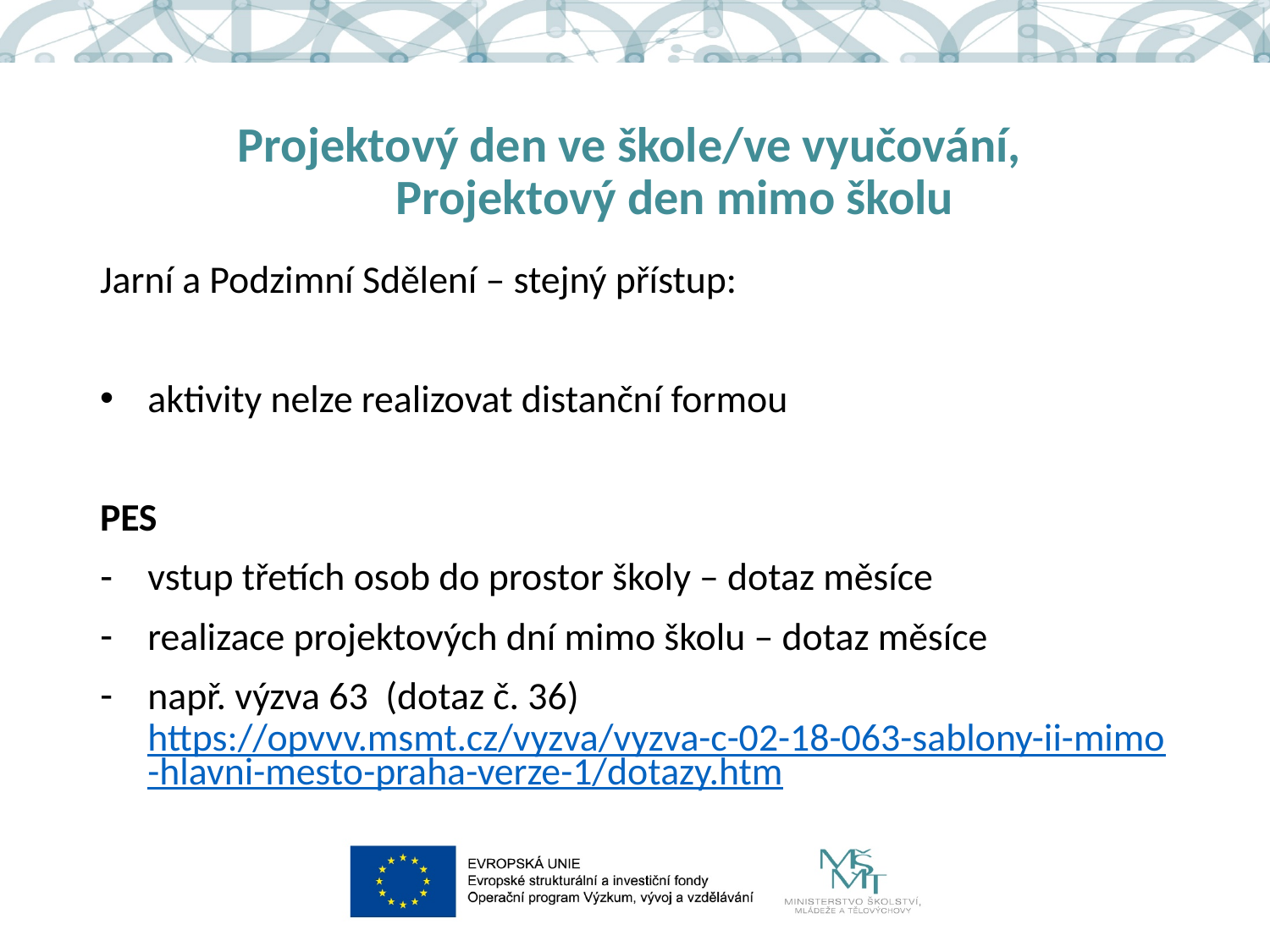

# Projektový den ve škole/ve vyučování, Projektový den mimo školu
Jarní a Podzimní Sdělení – stejný přístup:

aktivity nelze realizovat distanční formou

PES
vstup třetích osob do prostor školy – dotaz měsíce
realizace projektových dní mimo školu – dotaz měsíce
např. výzva 63  (dotaz č. 36) https://opvvv.msmt.cz/vyzva/vyzva-c-02-18-063-sablony-ii-mimo-hlavni-mesto-praha-verze-1/dotazy.htm